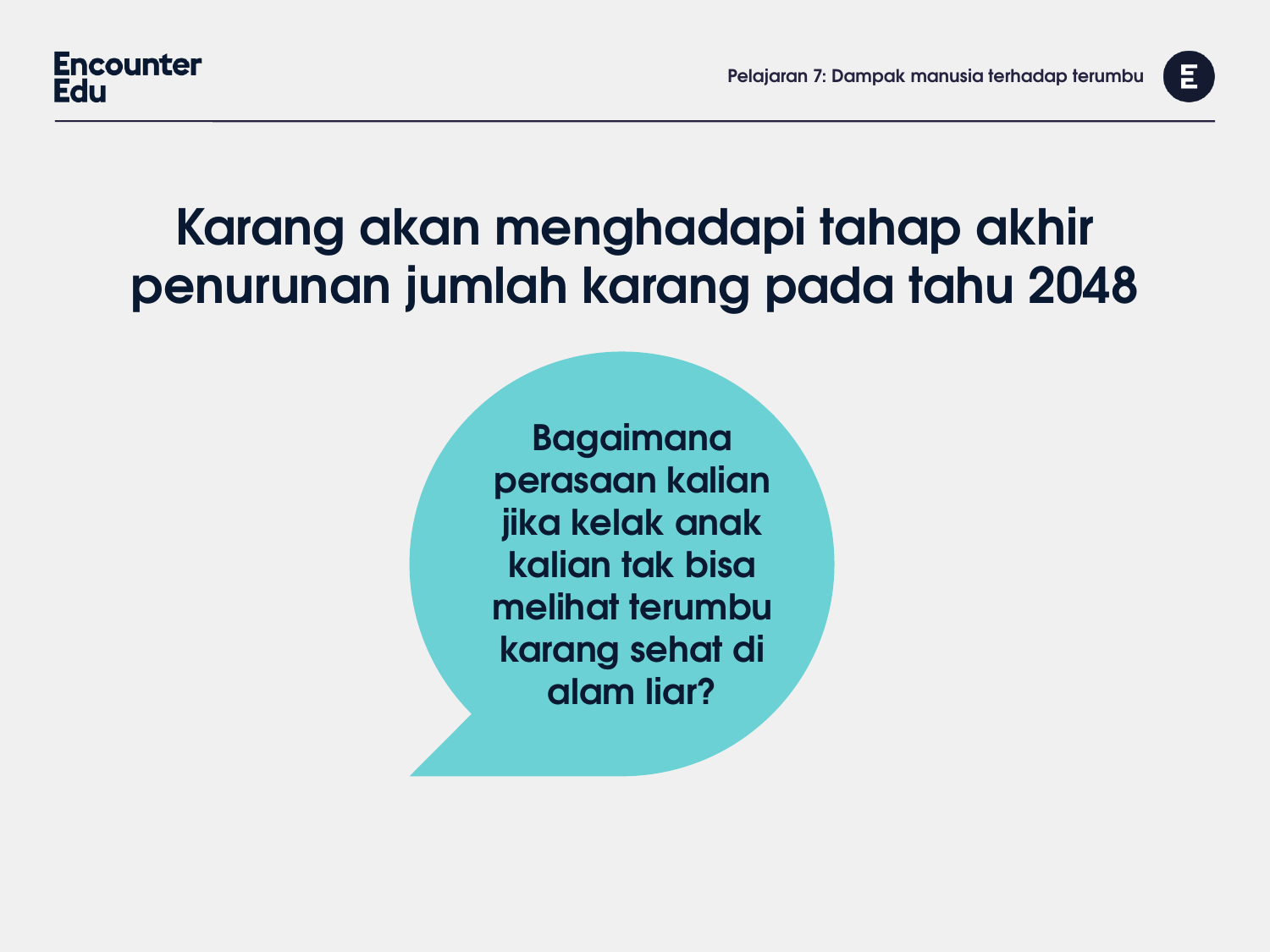

# Pelajaran 7: Dampak manusia terhadap terumbu
Karang akan menghadapi tahap akhir penurunan jumlah karang pada tahu 2048

Bagaimana perasaan kalian jika kelak anak kalian tak bisa melihat terumbu karang sehat di alam liar?